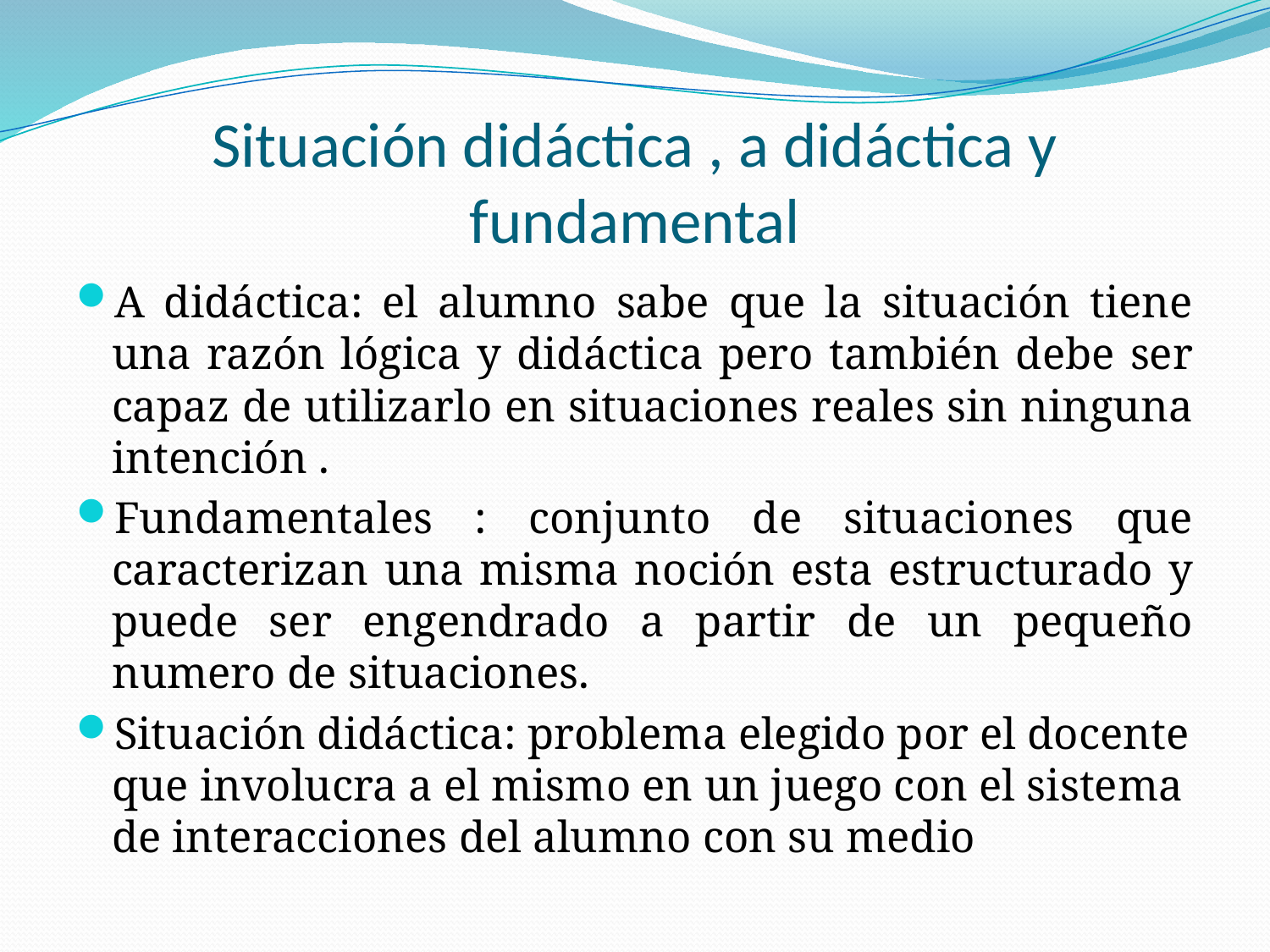

# Situación didáctica , a didáctica y fundamental
A didáctica: el alumno sabe que la situación tiene una razón lógica y didáctica pero también debe ser capaz de utilizarlo en situaciones reales sin ninguna intención .
Fundamentales : conjunto de situaciones que caracterizan una misma noción esta estructurado y puede ser engendrado a partir de un pequeño numero de situaciones.
Situación didáctica: problema elegido por el docente que involucra a el mismo en un juego con el sistema de interacciones del alumno con su medio